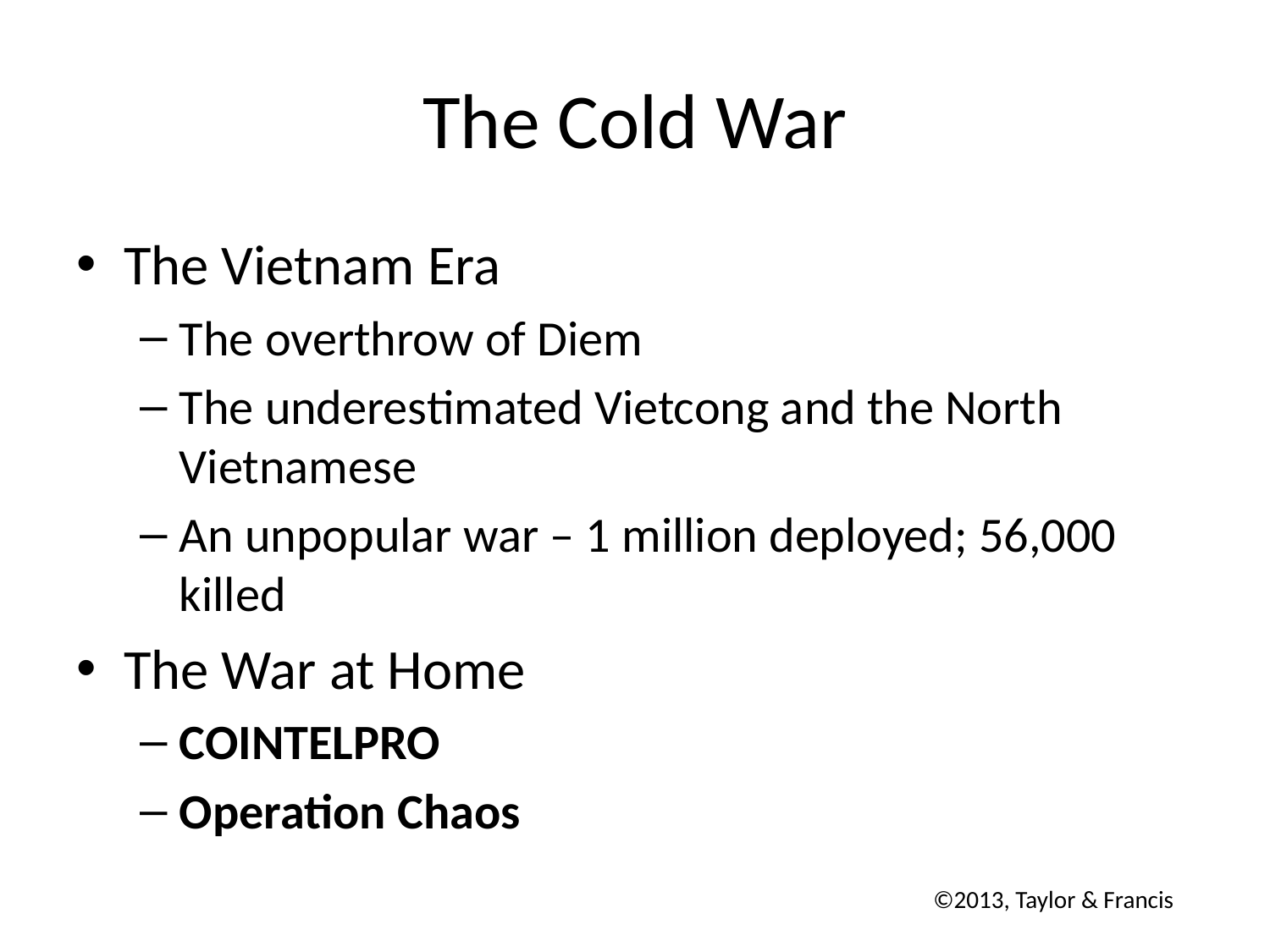

# The Cold War
The Vietnam Era
The overthrow of Diem
The underestimated Vietcong and the North Vietnamese
An unpopular war – 1 million deployed; 56,000 killed
The War at Home
COINTELPRO
Operation Chaos

©2013, Taylor & Francis